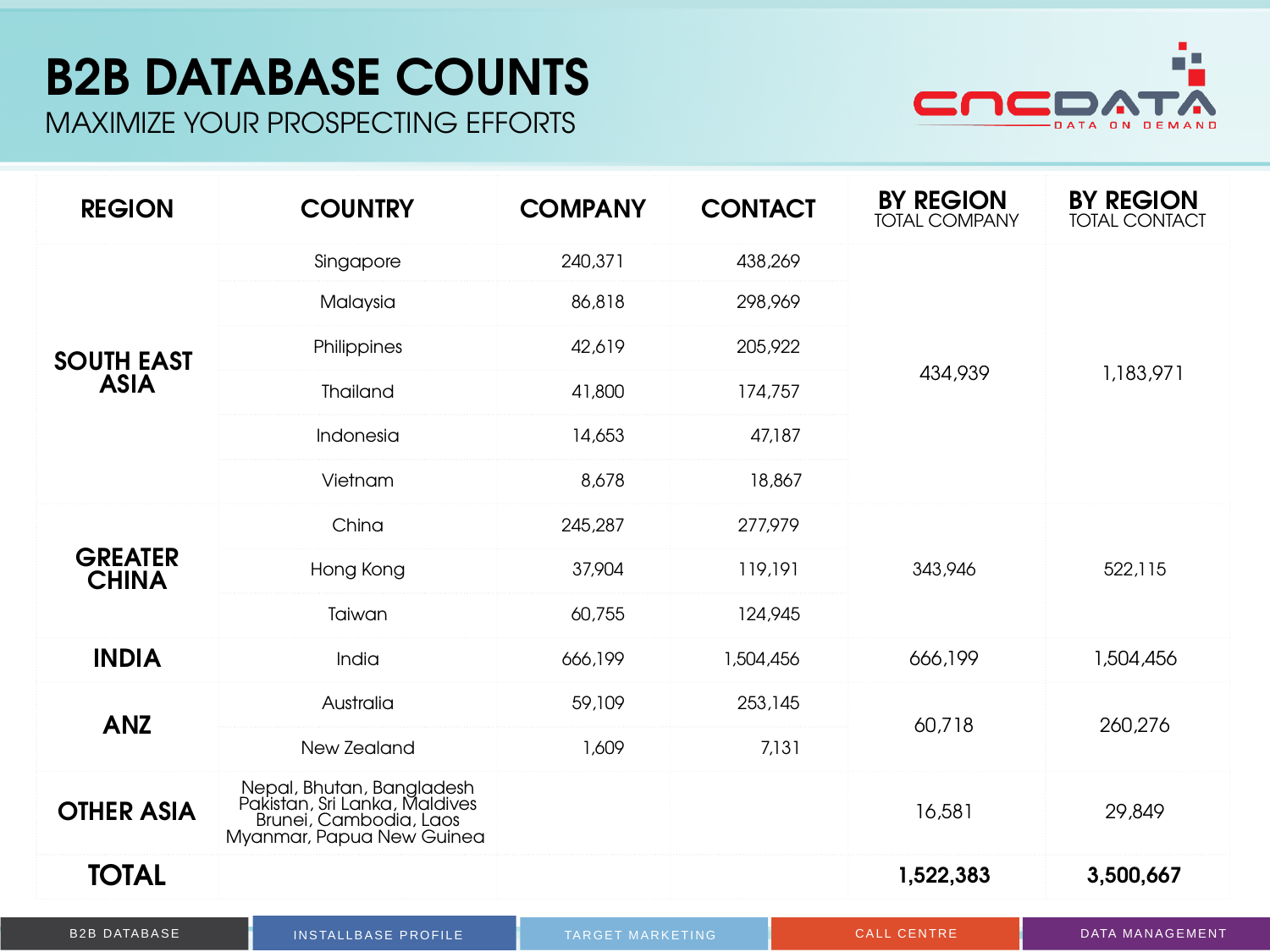

# B2B DATABASE COUNTS Maximize Your Prospecting Efforts
| REGION | COUNTRY | COMPANY | CONTACT | BY REGION TOTAL COMPANY | BY REGION TOTAL CONTACT |
| --- | --- | --- | --- | --- | --- |
| SOUTH EAST ASIA | Singapore | 240,371 | 438,269 | 434,939 | 1,183,971 |
|  | Malaysia | 86,818 | 298,969 |  |  |
|  | Philippines | 42,619 | 205,922 |  |  |
|  | Thailand | 41,800 | 174,757 |  |  |
|  | Indonesia | 14,653 | 47,187 |  |  |
|  | Vietnam | 8,678 | 18,867 |  |  |
| GREATER CHINA | China | 245,287 | 277,979 | 343,946 | 522,115 |
|  | Hong Kong | 37,904 | 119,191 |  |  |
|  | Taiwan | 60,755 | 124,945 |  |  |
| INDIA | India | 666,199 | 1,504,456 | 666,199 | 1,504,456 |
| ANZ | Australia | 59,109 | 253,145 | 60,718 | 260,276 |
|  | New Zealand | 1,609 | 7,131 |  |  |
| OTHER ASIA | Nepal, Bhutan, Bangladesh Pakistan, Sri Lanka, Maldives Brunei, Cambodia, Laos Myanmar, Papua New Guinea |  |  | 16,581 | 29,849 |
| TOTAL |  |  |  | 1,522,383 | 3,500,667 |